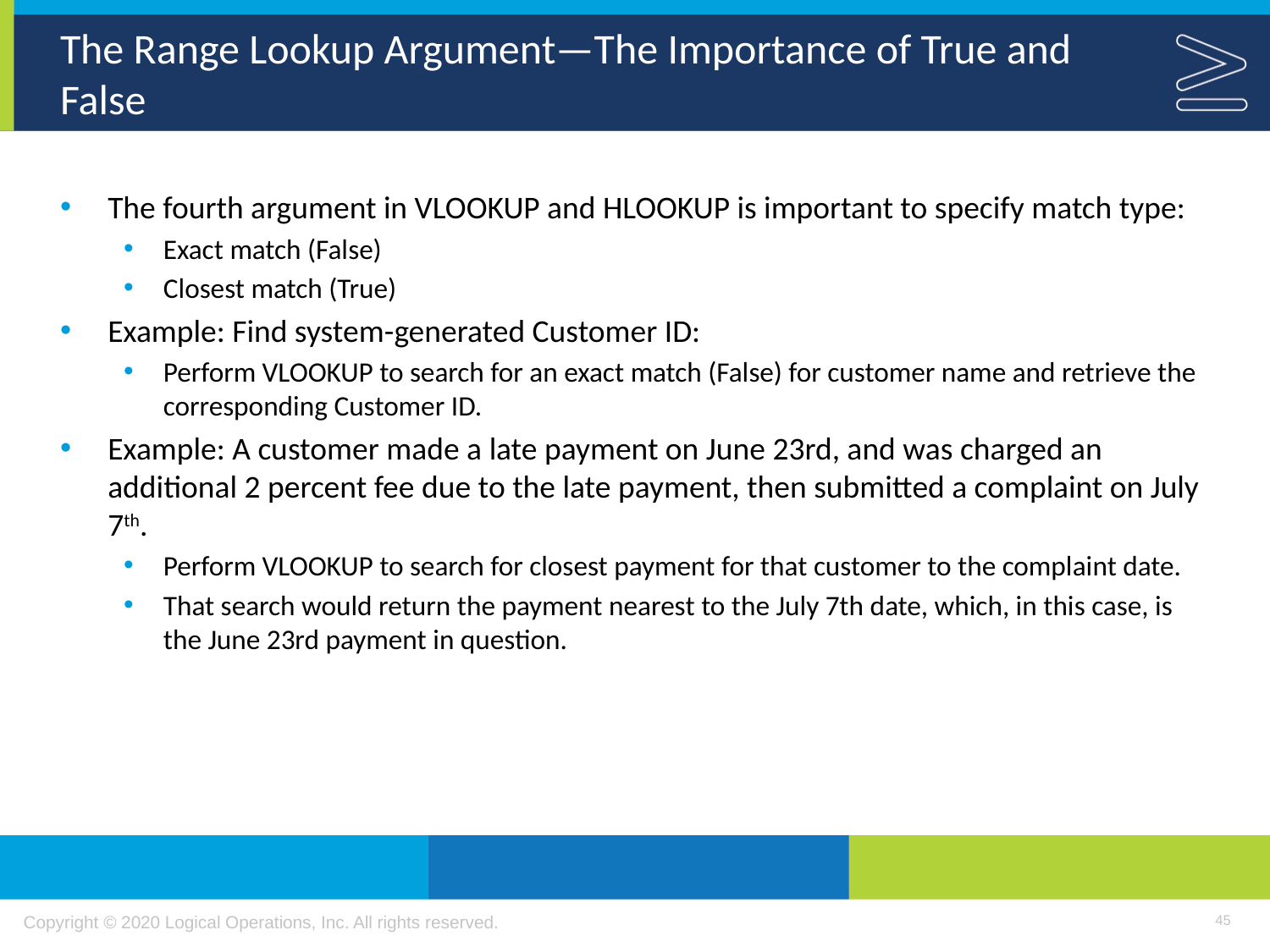

# The Range Lookup Argument—The Importance of True and False
The fourth argument in VLOOKUP and HLOOKUP is important to specify match type:
Exact match (False)
Closest match (True)
Example: Find system-generated Customer ID:
Perform VLOOKUP to search for an exact match (False) for customer name and retrieve the corresponding Customer ID.
Example: A customer made a late payment on June 23rd, and was charged an additional 2 percent fee due to the late payment, then submitted a complaint on July 7th.
Perform VLOOKUP to search for closest payment for that customer to the complaint date.
That search would return the payment nearest to the July 7th date, which, in this case, is the June 23rd payment in question.
45